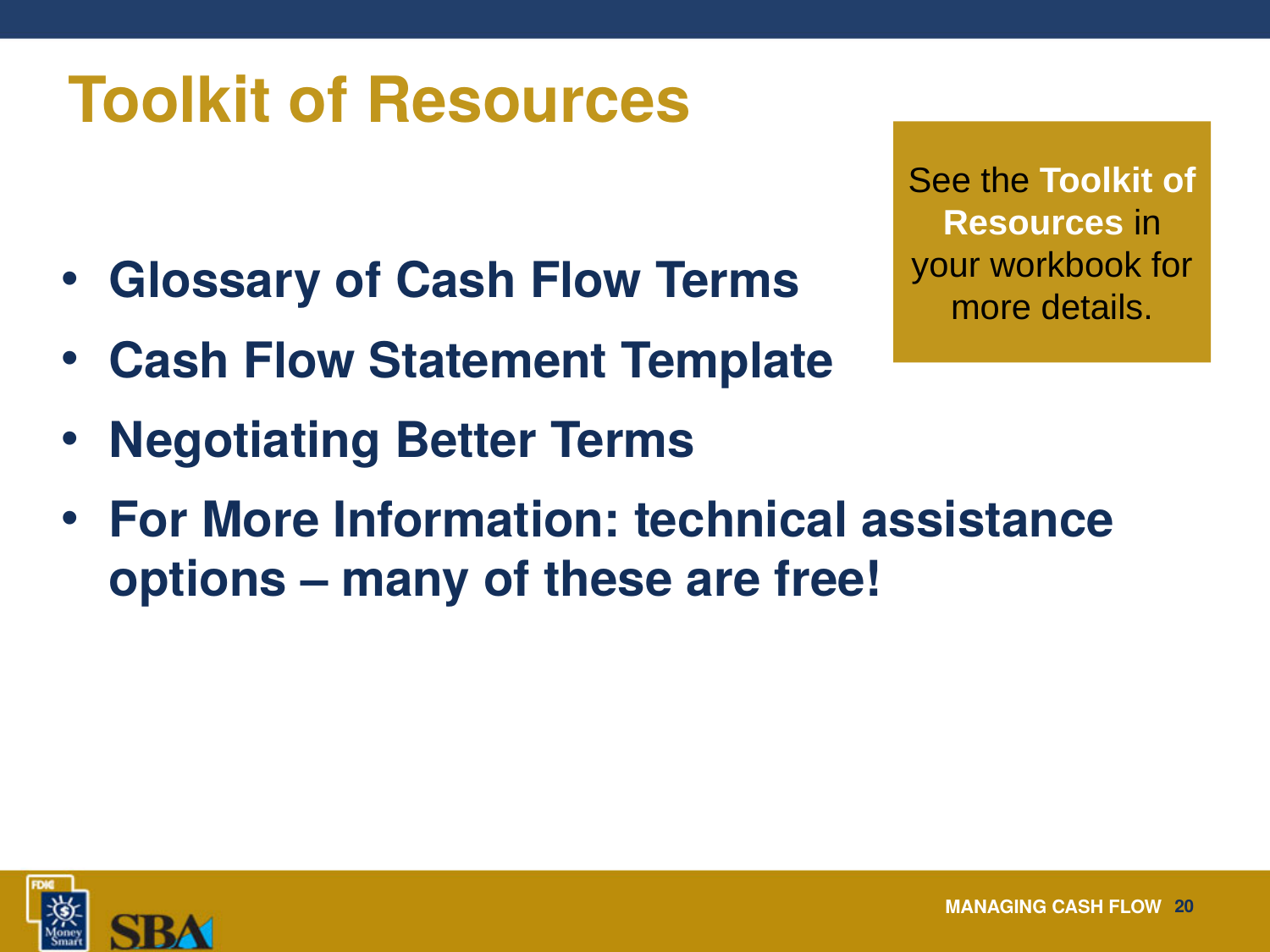

# Toolkit of Resources
See the Toolkit of Resources in your workbook for more details.
Glossary of Cash Flow Terms
Cash Flow Statement Template
Negotiating Better Terms
For More Information: technical assistance options – many of these are free!